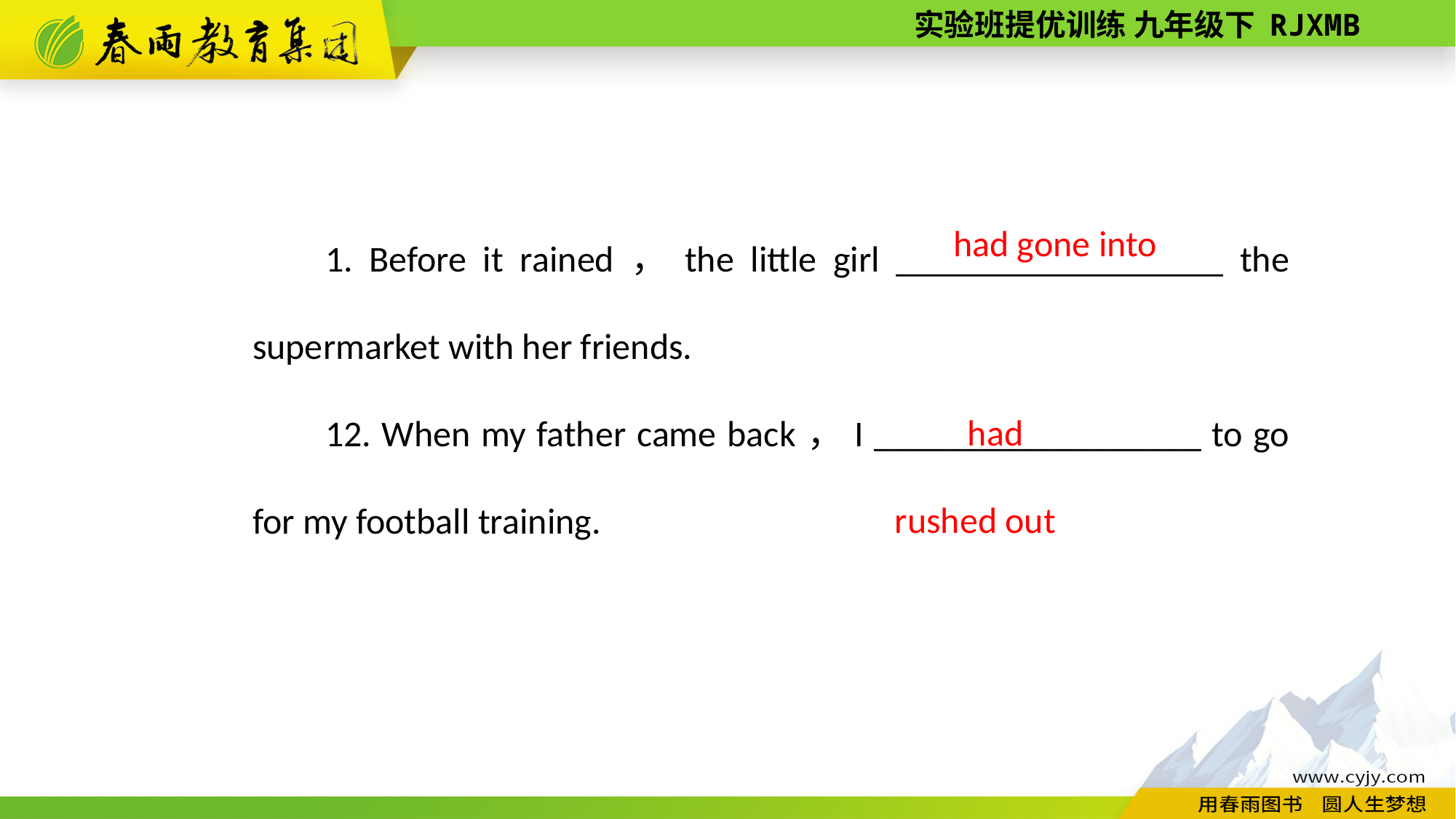

1. Before it rained，the little girl __________________ the supermarket with her friends.
12. When my father came back，I __________________ to go for my football training.
had gone into
had rushed out